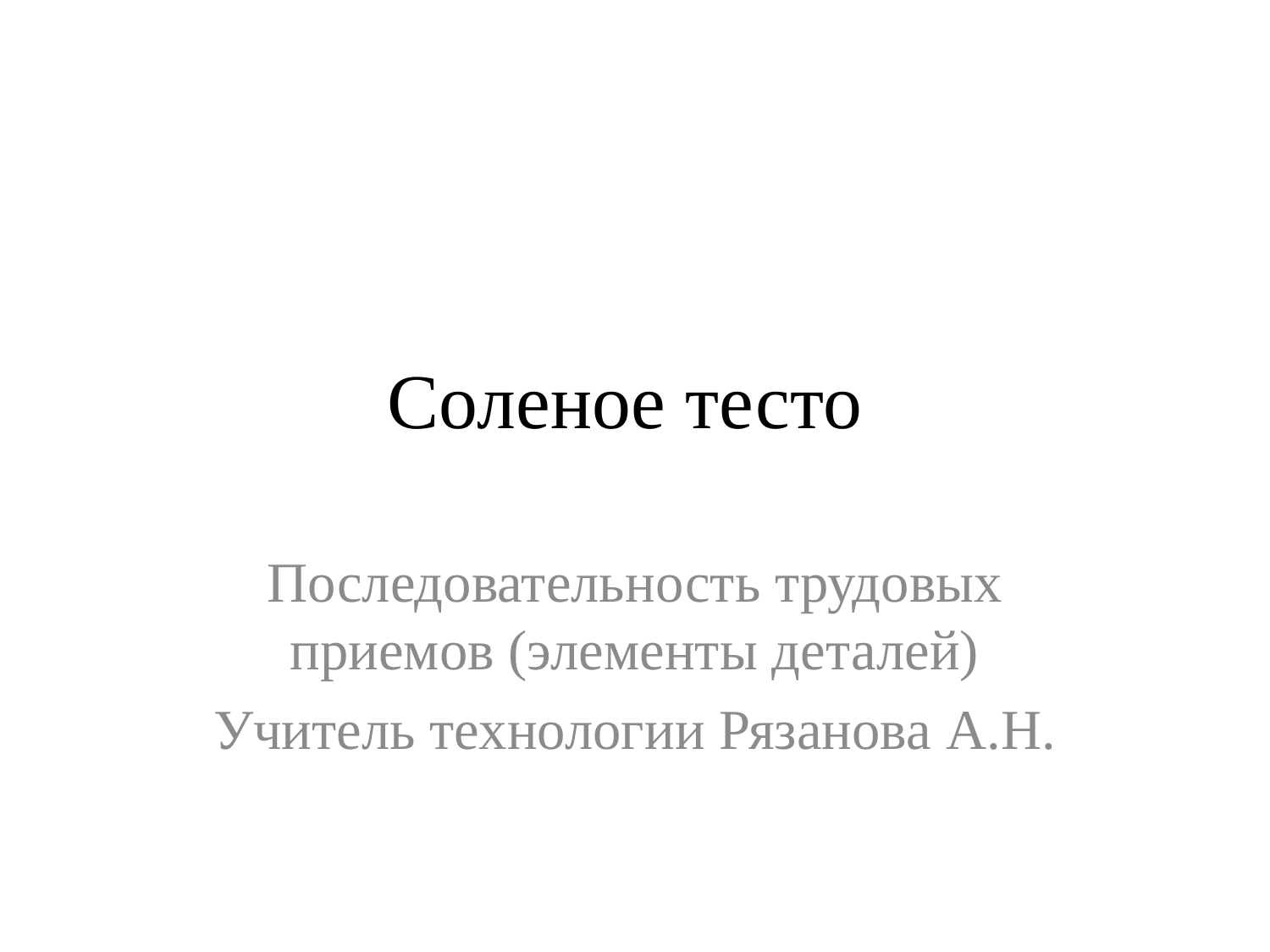

# Соленое тесто
Последовательность трудовых приемов (элементы деталей)
Учитель технологии Рязанова А.Н.